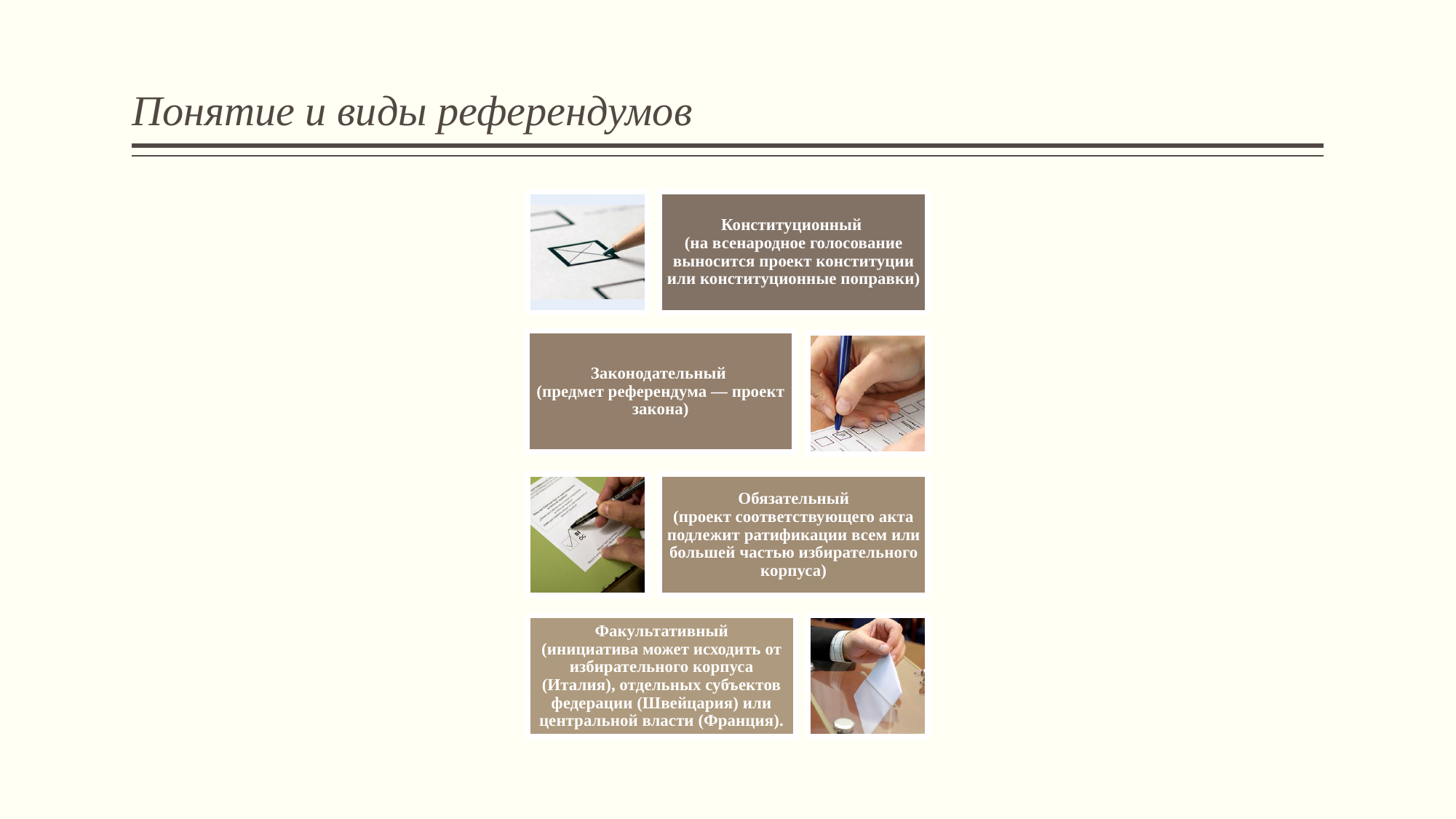

# Понятие и виды референдумов
Конституционный
(на всенародное голосование выносится проект конституции или конституционные поправки)
Законодательный
(предмет референдума — проект закона)
Обязательный
(проект соответствующего акта подлежит ратификации всем или большей частью избирательного корпуса)
Факультативный
(инициатива может исходить от избирательного корпуса (Италия), отдельных субъектов федерации (Швейцария) или центральной власти (Франция).